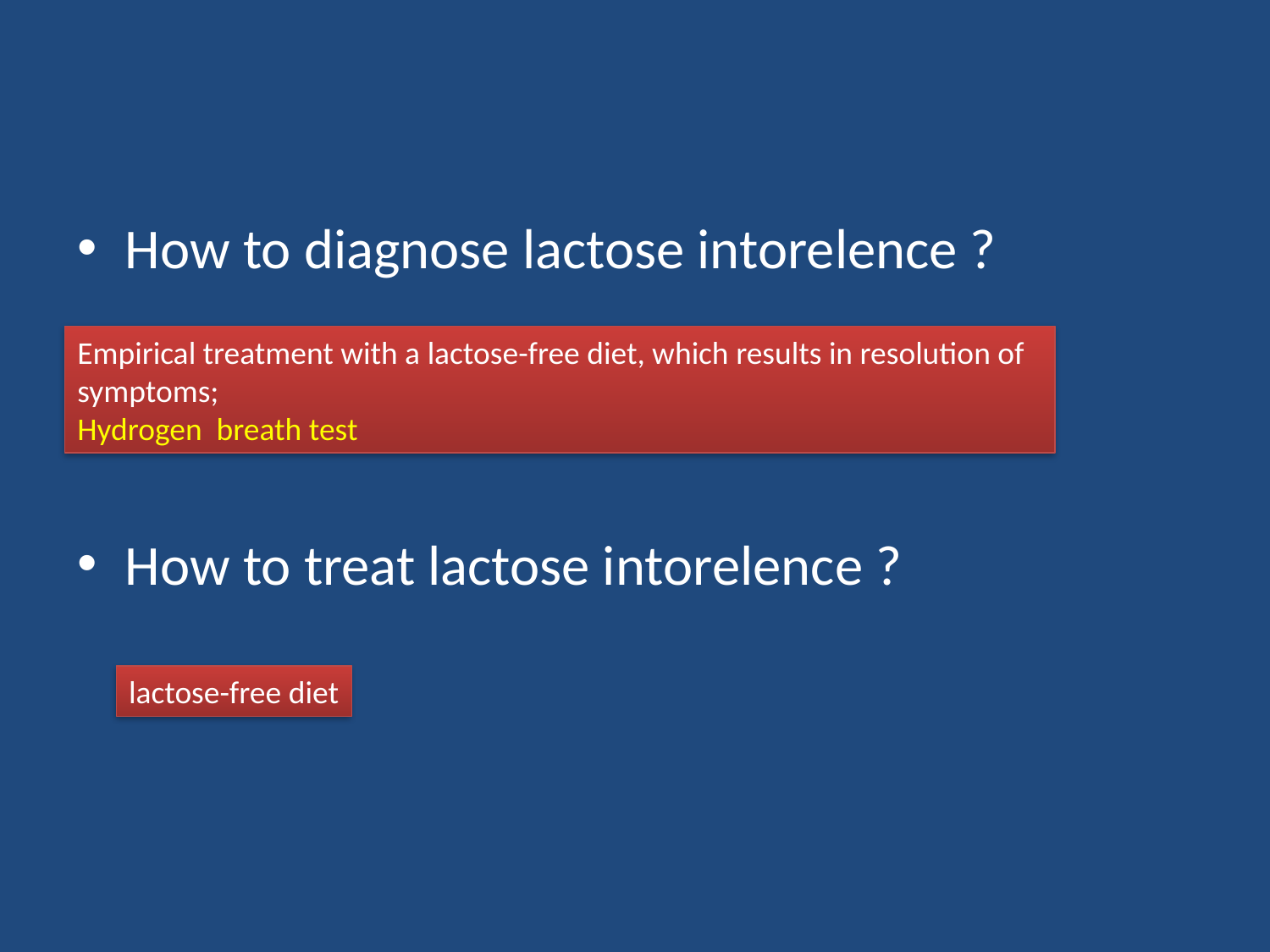

#
How to diagnose lactose intorelence ?

How to treat lactose intorelence ?

Empirical treatment with a lactose-free diet, which results in resolution of symptoms;
Hydrogen  breath test
lactose-free diet